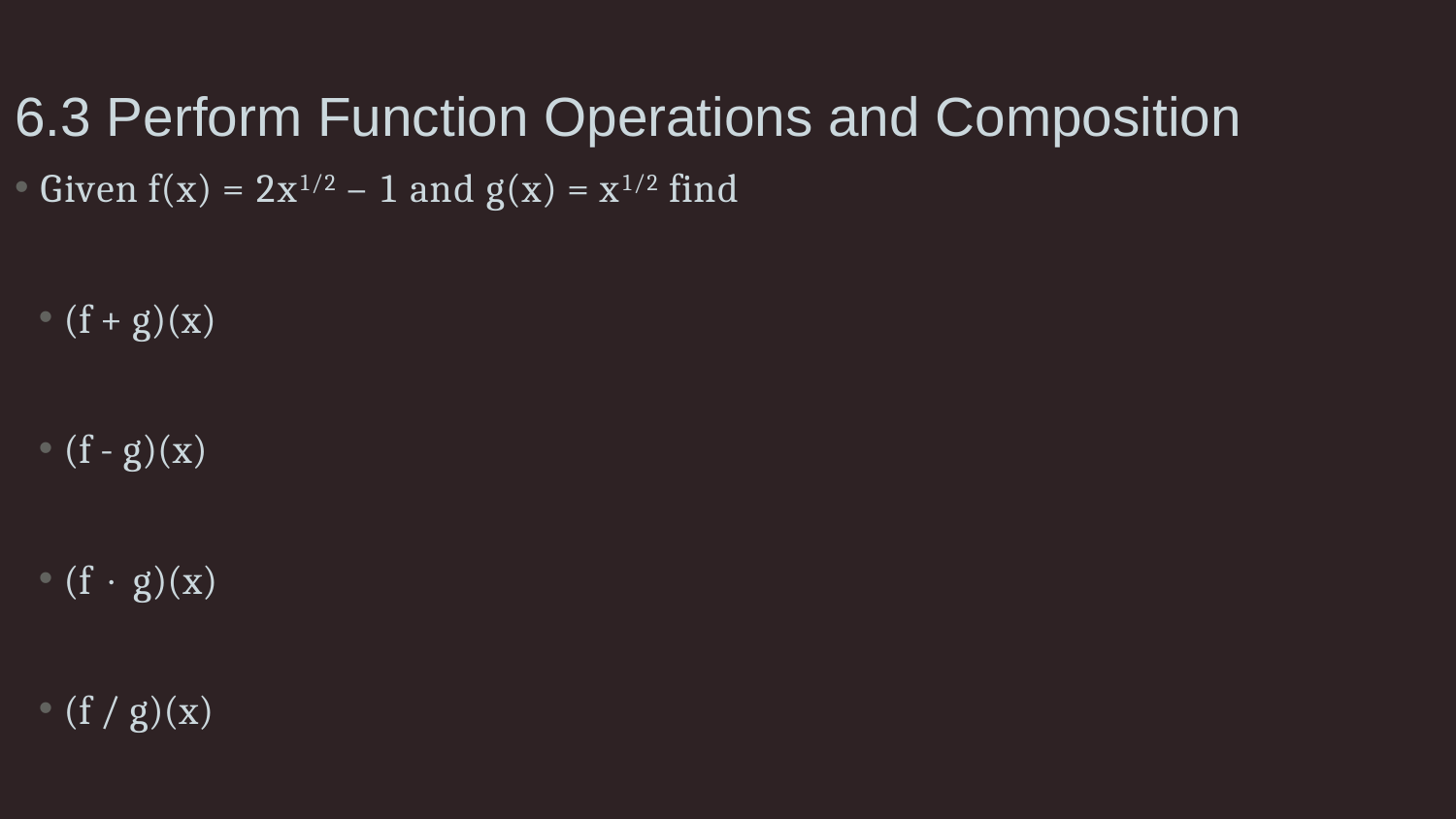

# 6.3 Perform Function Operations and Composition
Given f(x) = 2x1/2 – 1 and g(x) = x1/2 find

(f + g)(x)

(f - g)(x)

(f ⋅ g)(x)

(f / g)(x)